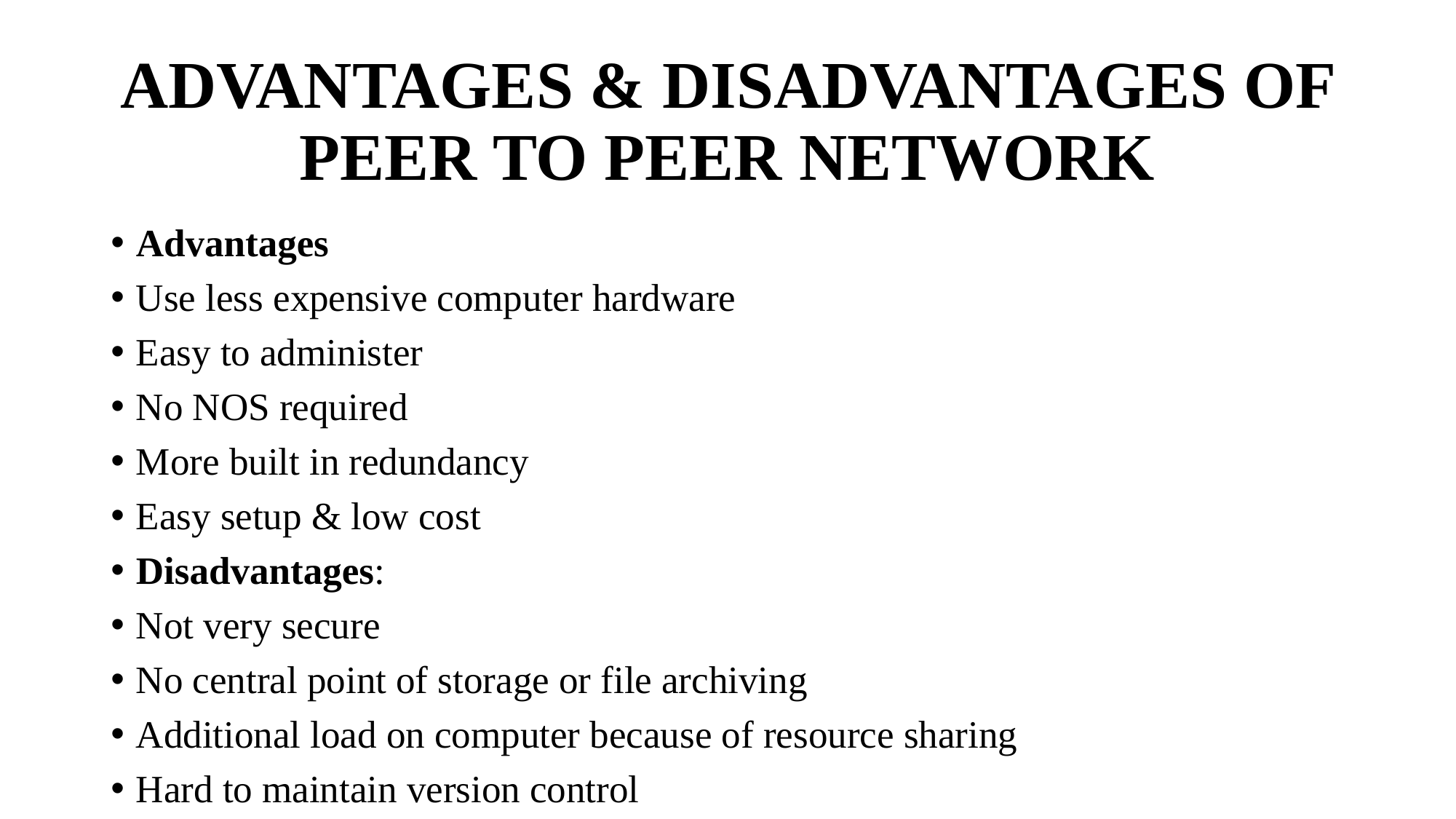

# ADVANTAGES & DISADVANTAGES OF PEER TO PEER NETWORK
Advantages
Use less expensive computer hardware
Easy to administer
No NOS required
More built in redundancy
Easy setup & low cost
Disadvantages:
Not very secure
No central point of storage or file archiving
Additional load on computer because of resource sharing
Hard to maintain version control